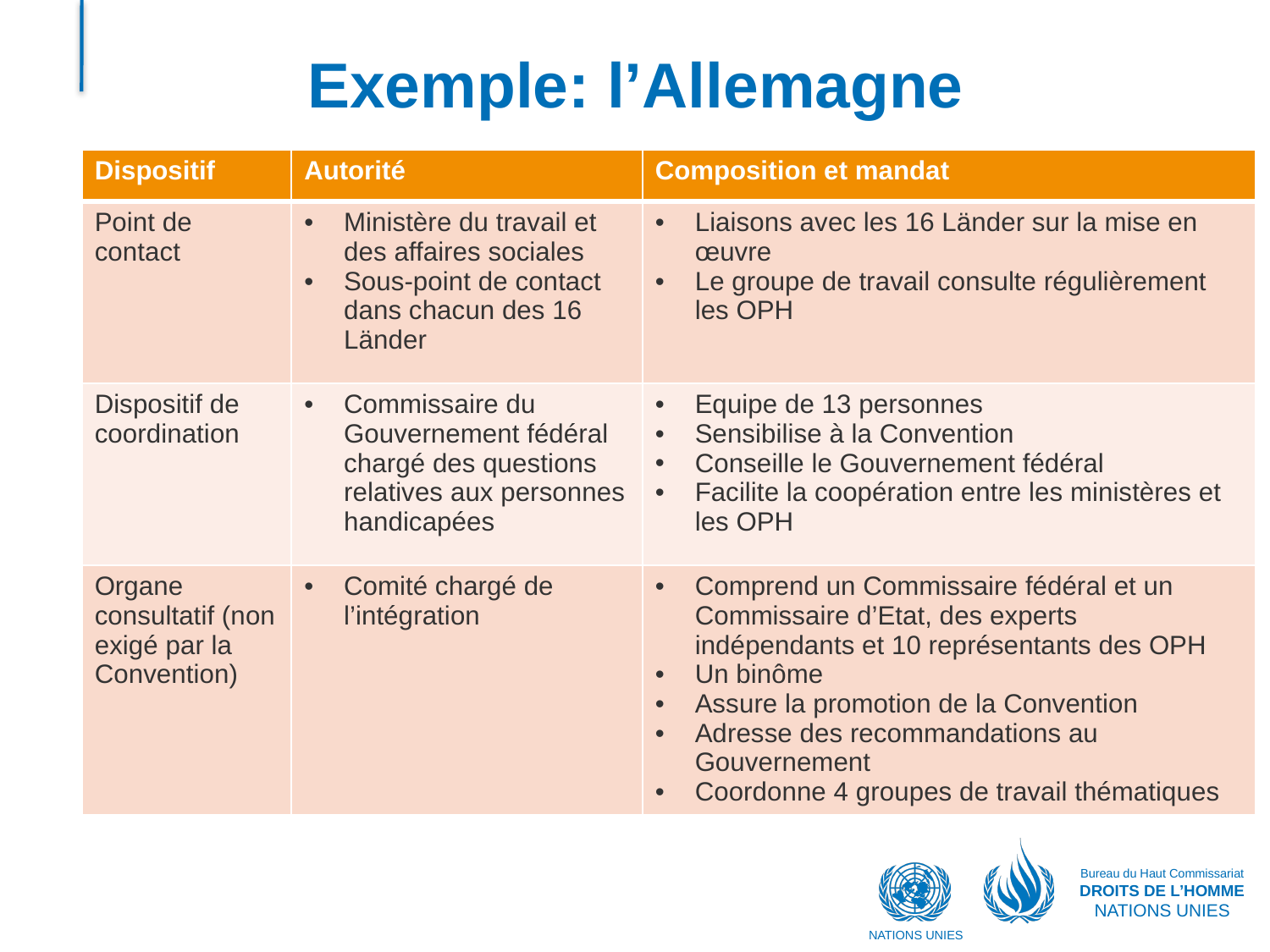

# Exemple: l’Allemagne
| Dispositif | Autorité | Composition et mandat |
| --- | --- | --- |
| Point de contact | Ministère du travail et des affaires sociales Sous-point de contact dans chacun des 16 Länder | Liaisons avec les 16 Länder sur la mise en œuvre Le groupe de travail consulte régulièrement les OPH |
| Dispositif de coordination | Commissaire du Gouvernement fédéral chargé des questions relatives aux personnes handicapées | Equipe de 13 personnes Sensibilise à la Convention Conseille le Gouvernement fédéral Facilite la coopération entre les ministères et les OPH |
| Organe consultatif (non exigé par la Convention) | Comité chargé de l’intégration | Comprend un Commissaire fédéral et un Commissaire d’Etat, des experts indépendants et 10 représentants des OPH Un binôme Assure la promotion de la Convention Adresse des recommandations au Gouvernement Coordonne 4 groupes de travail thématiques |

Bureau du Haut Commissariat
DROITS DE L’HOMME
NATIONS UNIES
NATIONS UNIES